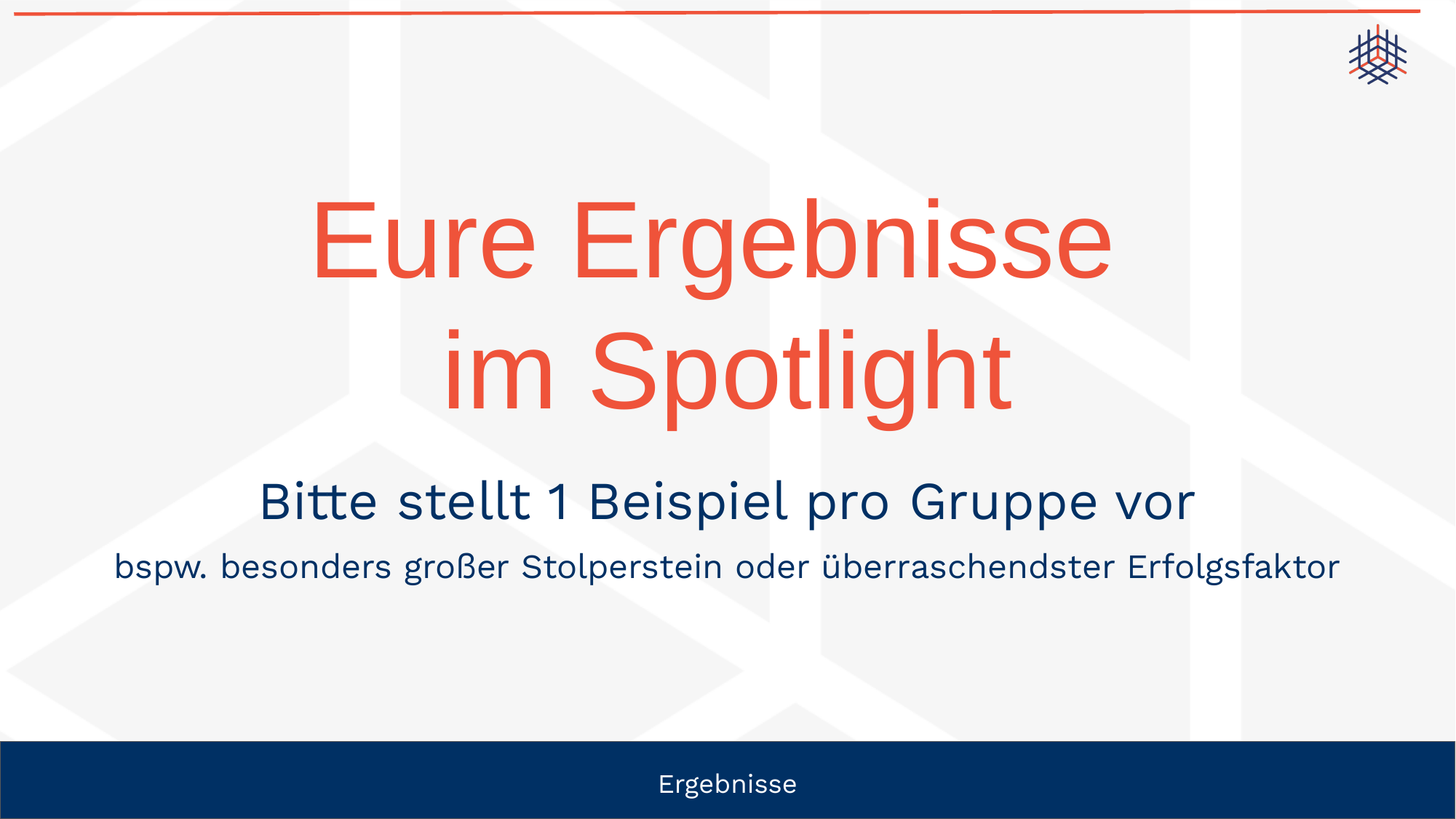

# Eure Ergebnisse im Spotlight
Bitte stellt 1 Beispiel pro Gruppe vor
bspw. besonders großer Stolperstein oder überraschendster Erfolgsfaktor
Ergebnisse